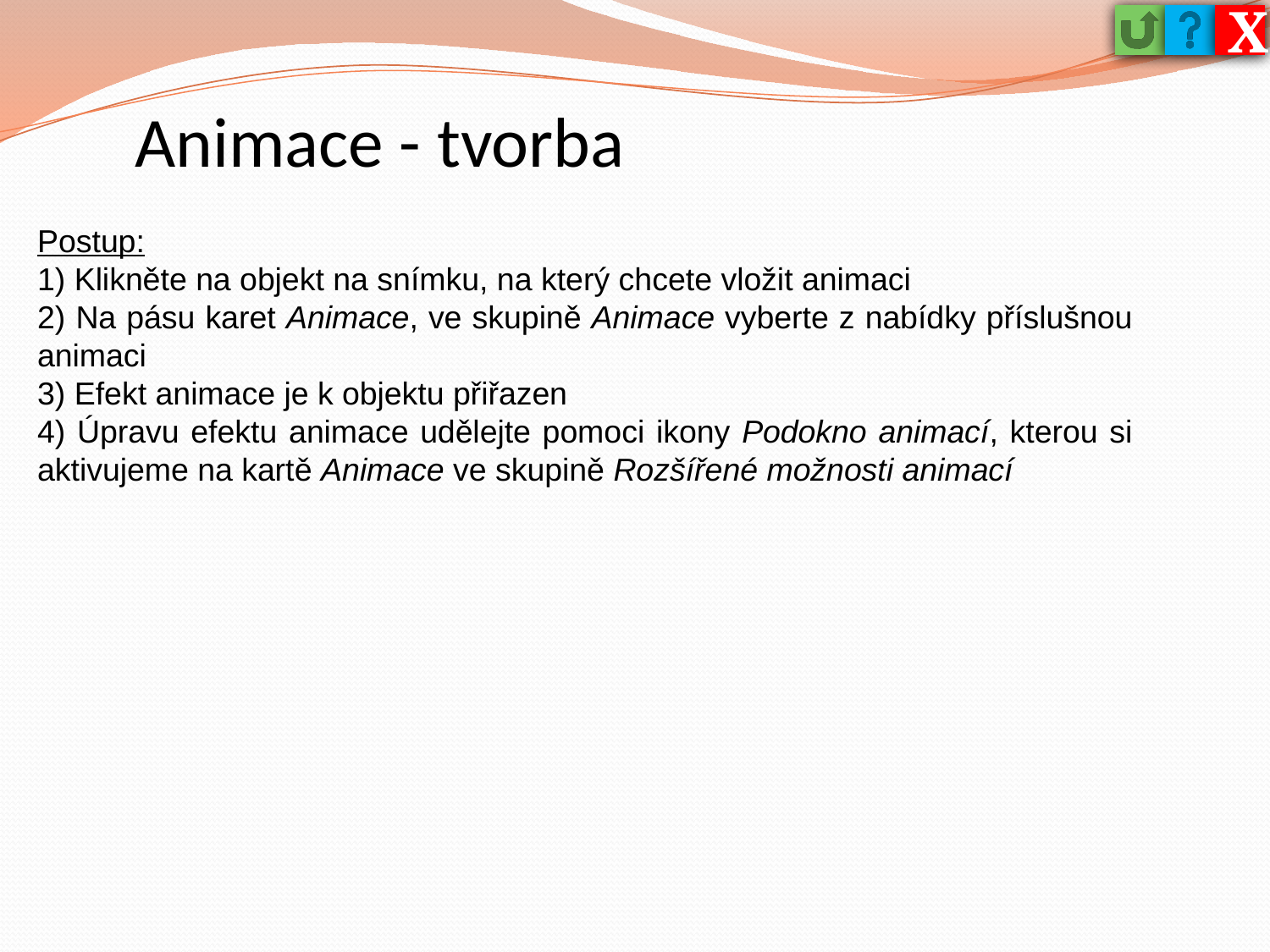

X
# Animace - tvorba
Postup:
1) Klikněte na objekt na snímku, na který chcete vložit animaci
2) Na pásu karet Animace, ve skupině Animace vyberte z nabídky příslušnou animaci
3) Efekt animace je k objektu přiřazen
4) Úpravu efektu animace udělejte pomoci ikony Podokno animací, kterou si aktivujeme na kartě Animace ve skupině Rozšířené možnosti animací